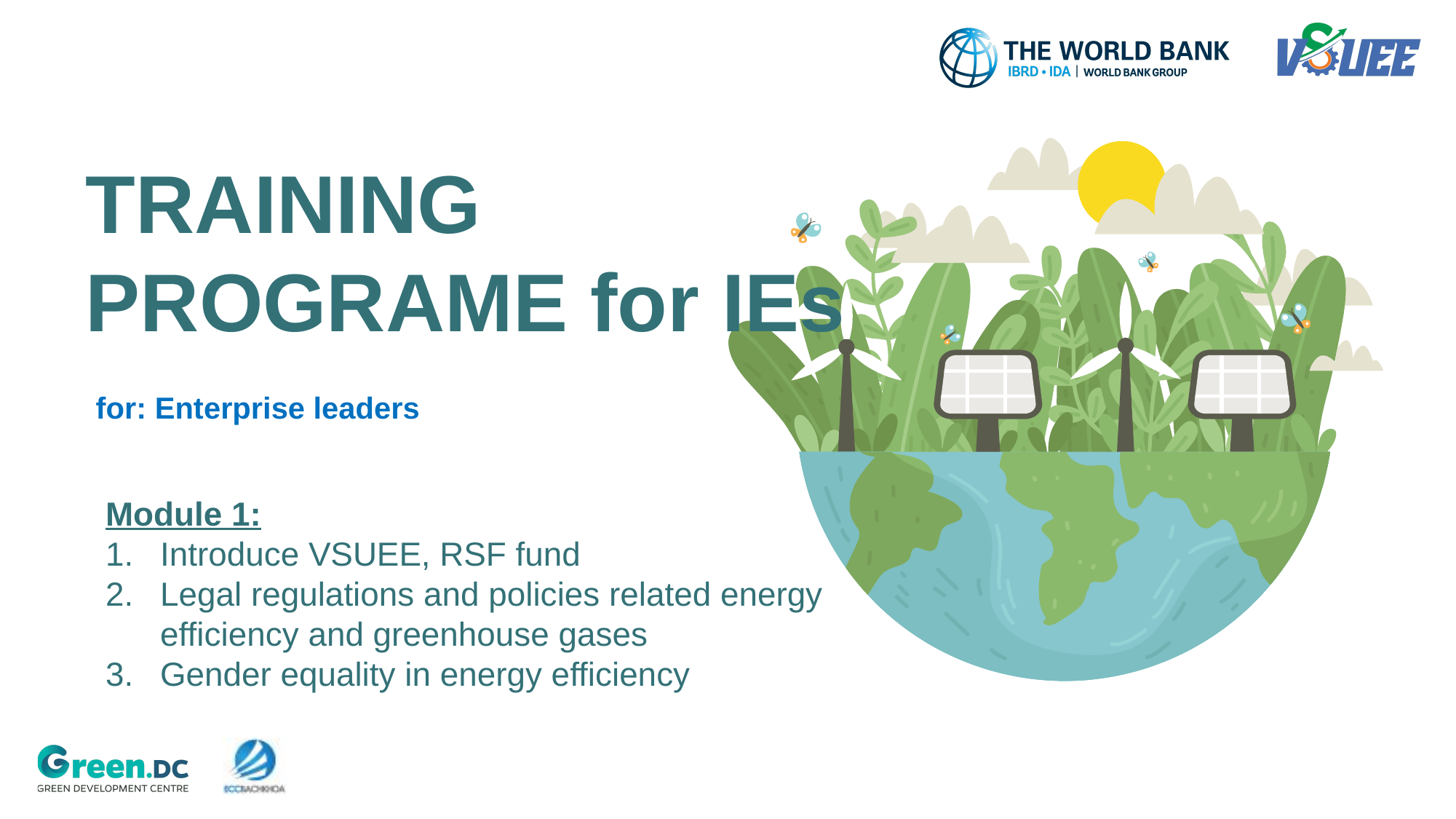

# TRAINING PROGRAME for IEs

for: Enterprise leaders
Module 1:
Introduce VSUEE, RSF fund
Legal regulations and policies related energy efficiency and greenhouse gases
Gender equality in energy efficiency